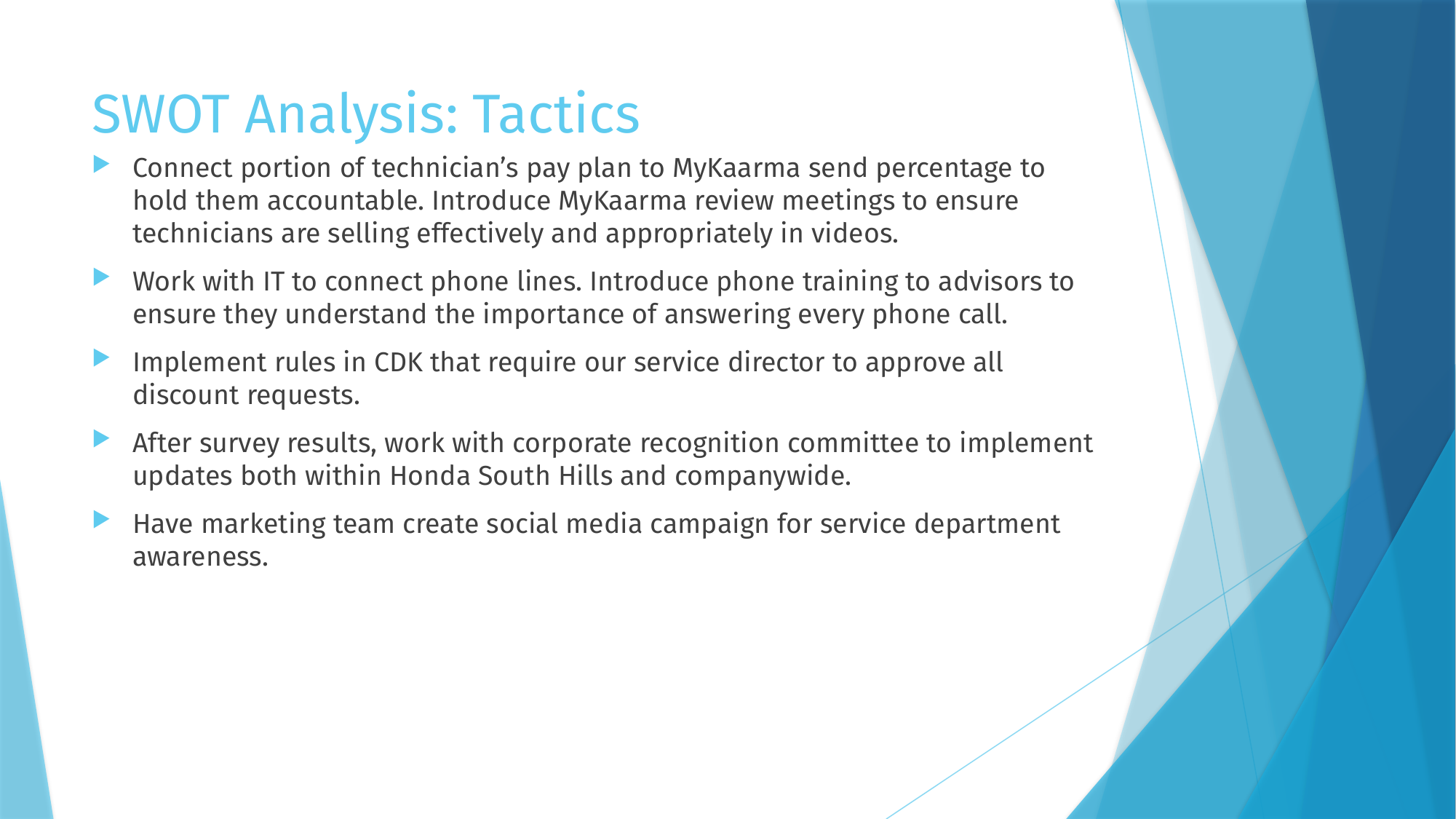

# SWOT Analysis: Tactics
Connect portion of technician’s pay plan to MyKaarma send percentage to hold them accountable. Introduce MyKaarma review meetings to ensure technicians are selling effectively and appropriately in videos.
Work with IT to connect phone lines. Introduce phone training to advisors to ensure they understand the importance of answering every phone call.
Implement rules in CDK that require our service director to approve all discount requests.
After survey results, work with corporate recognition committee to implement updates both within Honda South Hills and companywide.
Have marketing team create social media campaign for service department awareness.